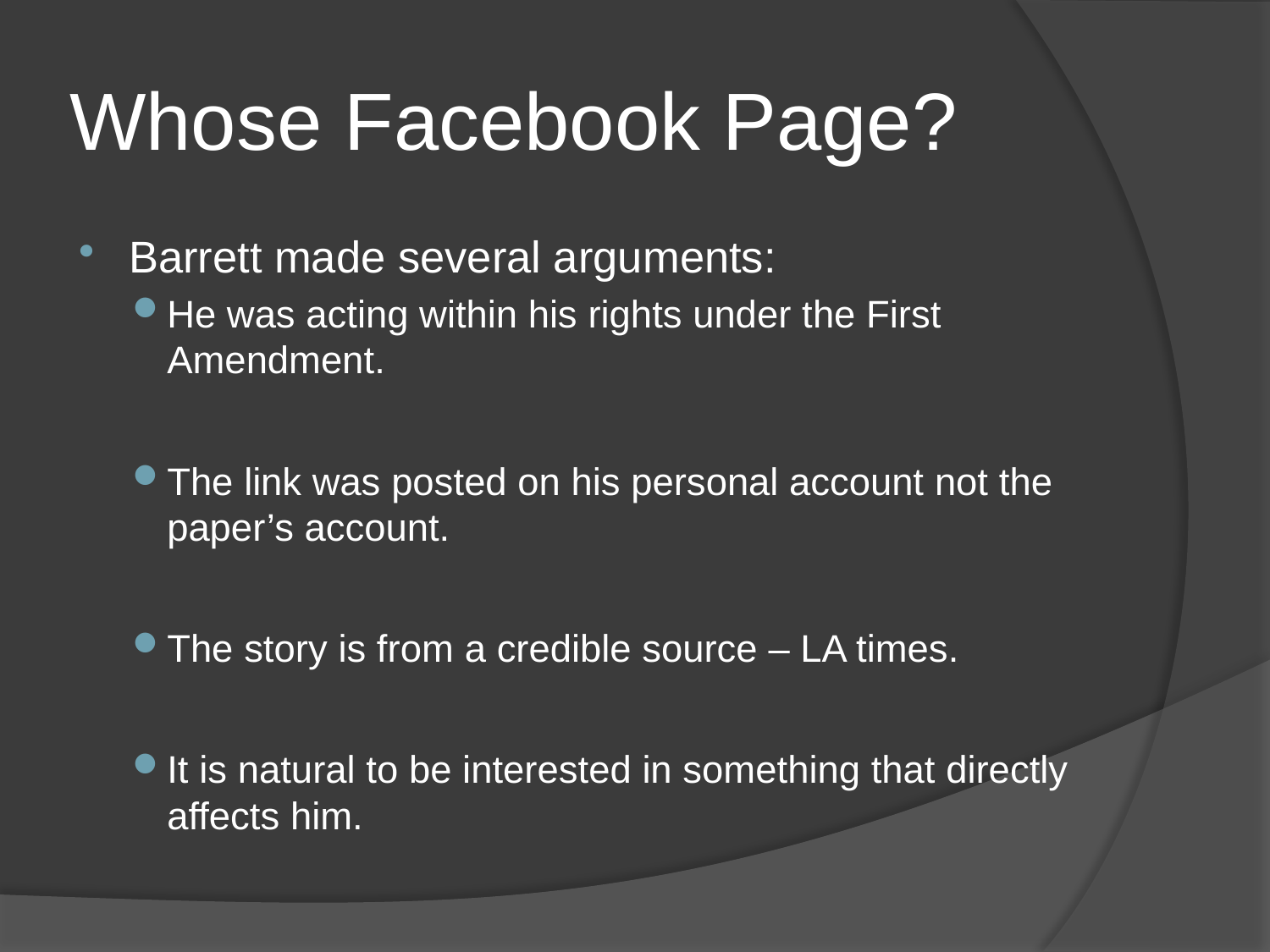

# Whose Facebook Page?
Barrett made several arguments:
He was acting within his rights under the First Amendment.

The link was posted on his personal account not the paper’s account.

The story is from a credible source – LA times.

It is natural to be interested in something that directly affects him.